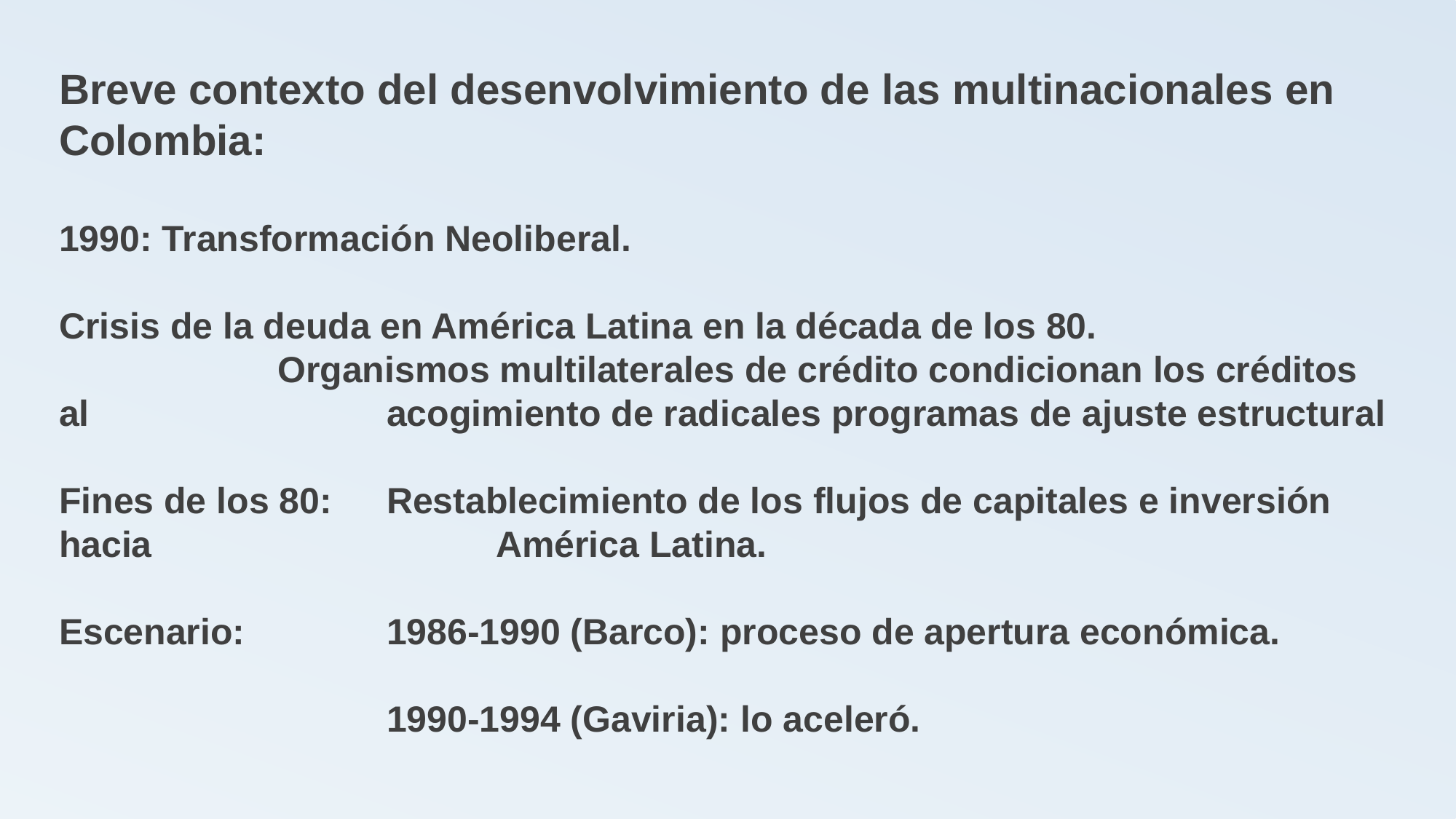

Breve contexto del desenvolvimiento de las multinacionales en Colombia:

1990: Transformación Neoliberal.

Crisis de la deuda en América Latina en la década de los 80.
		Organismos multilaterales de crédito condicionan los créditos al 			acogimiento de radicales programas de ajuste estructural

Fines de los 80: 	Restablecimiento de los flujos de capitales e inversión hacia 				América Latina.

Escenario:		1986-1990 (Barco): proceso de apertura económica.

			1990-1994 (Gaviria): lo aceleró.